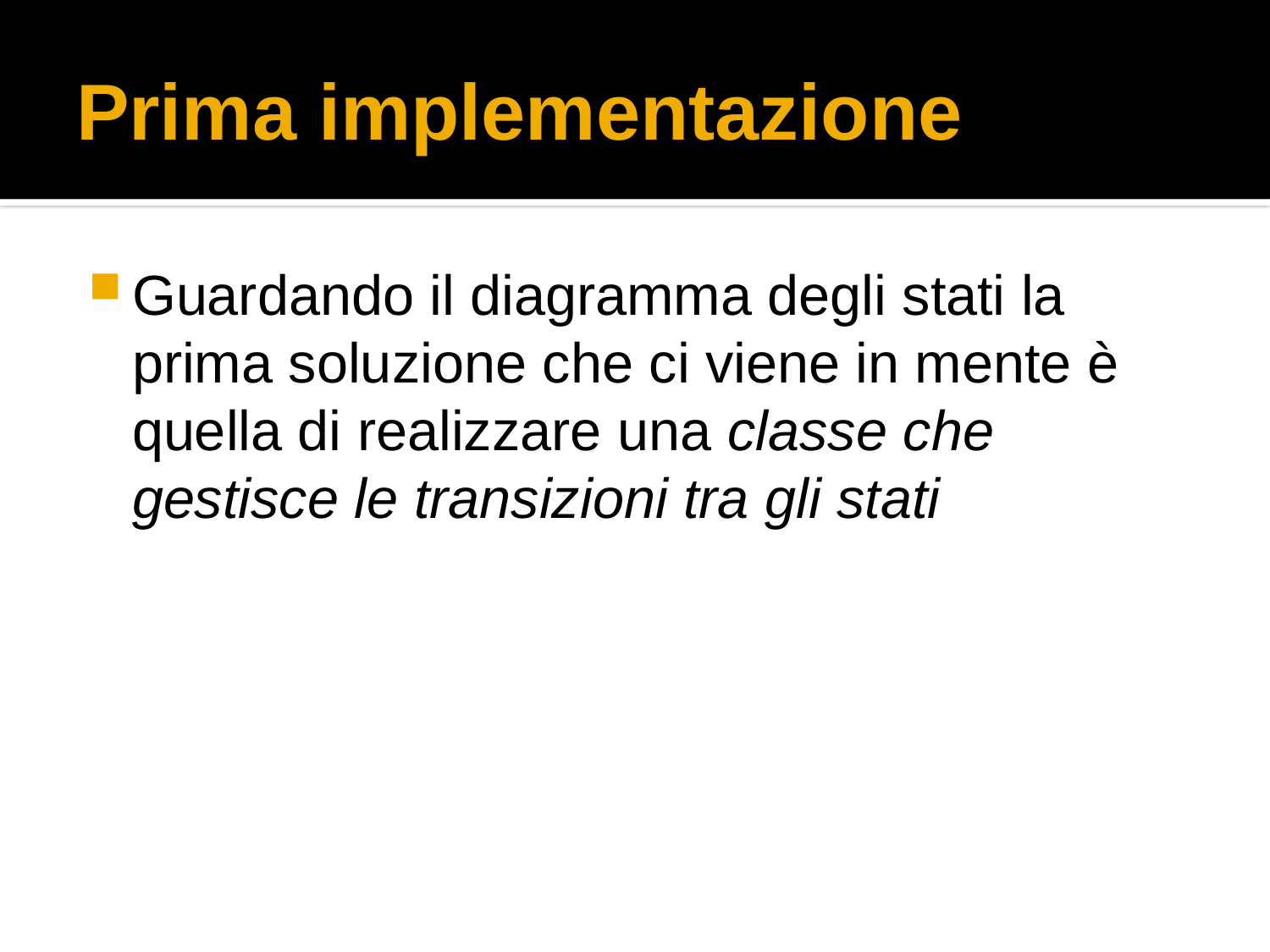

# Prima implementazione
Guardando il diagramma degli stati la prima soluzione che ci viene in mente è quella di realizzare una classe che gestisce le transizioni tra gli stati